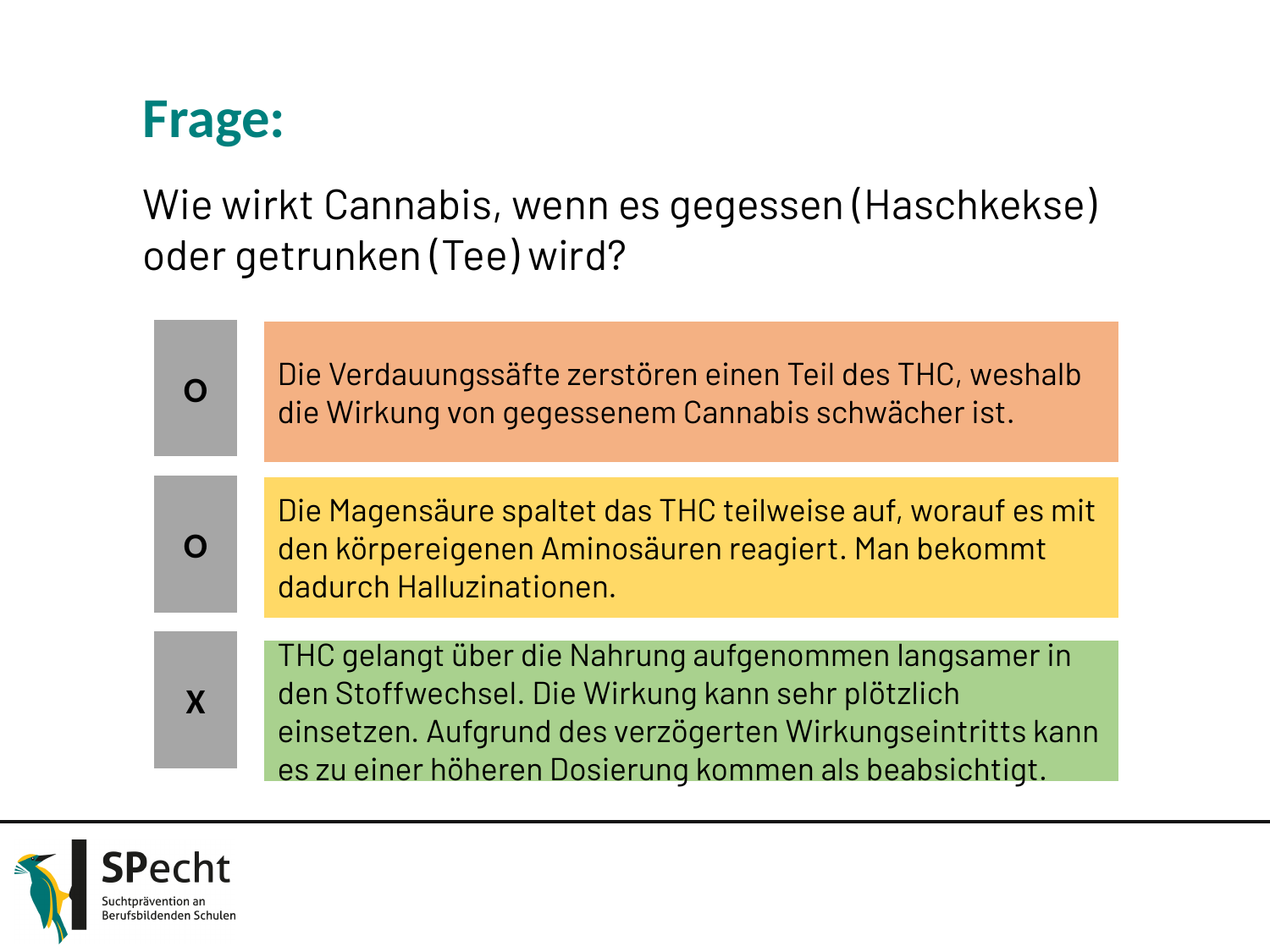

Frage:
Wie wirkt Cannabis, wenn es gegessen (Haschkekse) oder getrunken (Tee) wird?
O
O
X
Die Verdauungssäfte zerstören einen Teil des THC, weshalb die Wirkung von gegessenem Cannabis schwächer ist.
Die Magensäure spaltet das THC teilweise auf, worauf es mit den körpereigenen Aminosäuren reagiert. Man bekommt dadurch Halluzinationen.
THC gelangt über die Nahrung aufgenommen langsamer in den Stoffwechsel. Die Wirkung kann sehr plötzlich einsetzen. Aufgrund des verzögerten Wirkungseintritts kann es zu einer höheren Dosierung kommen als beabsichtigt.